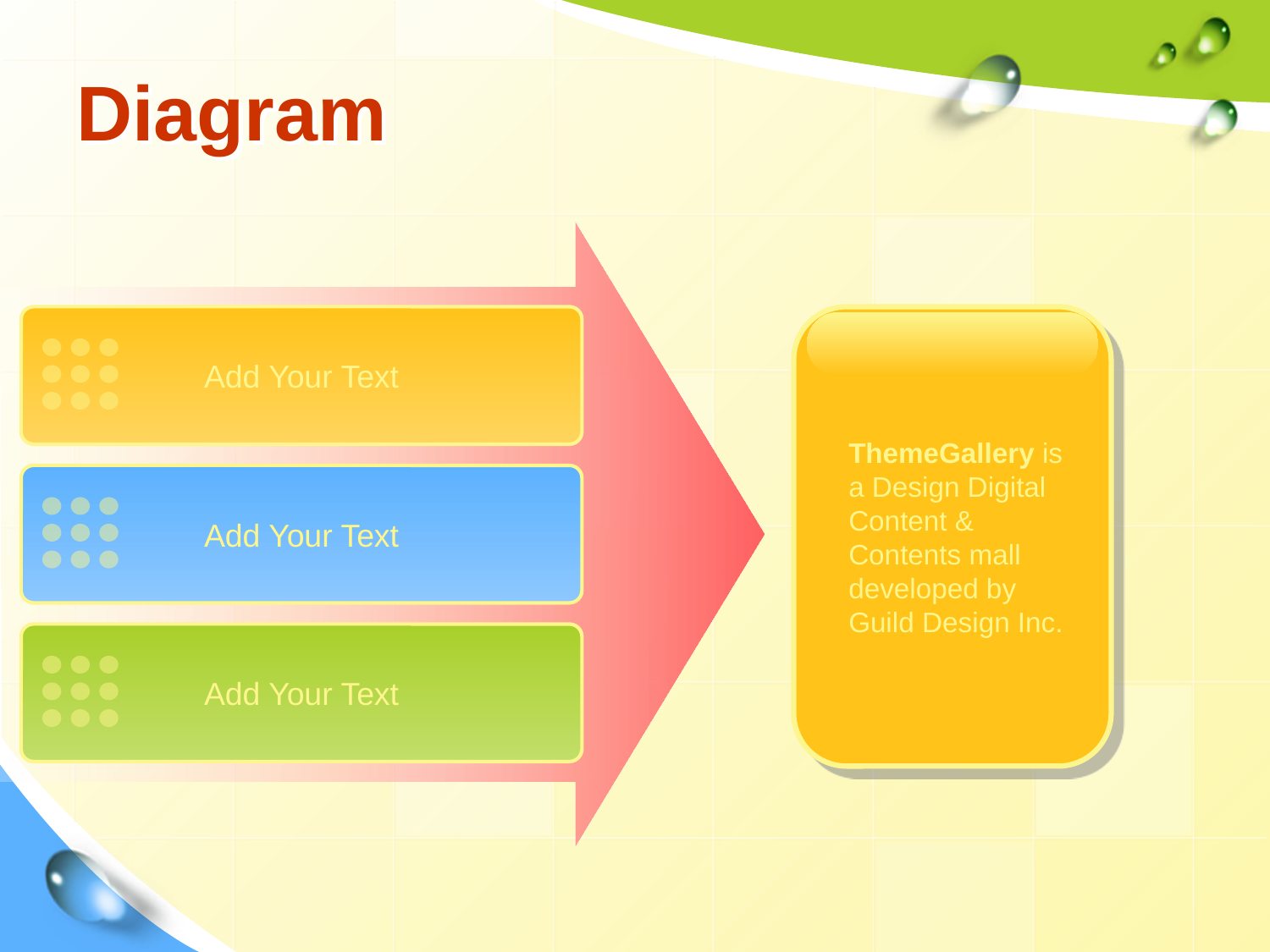

# Diagram

Add Your Text

ThemeGallery is a Design Digital Content & Contents mall developed by Guild Design Inc.
Add Your Text

Add Your Text